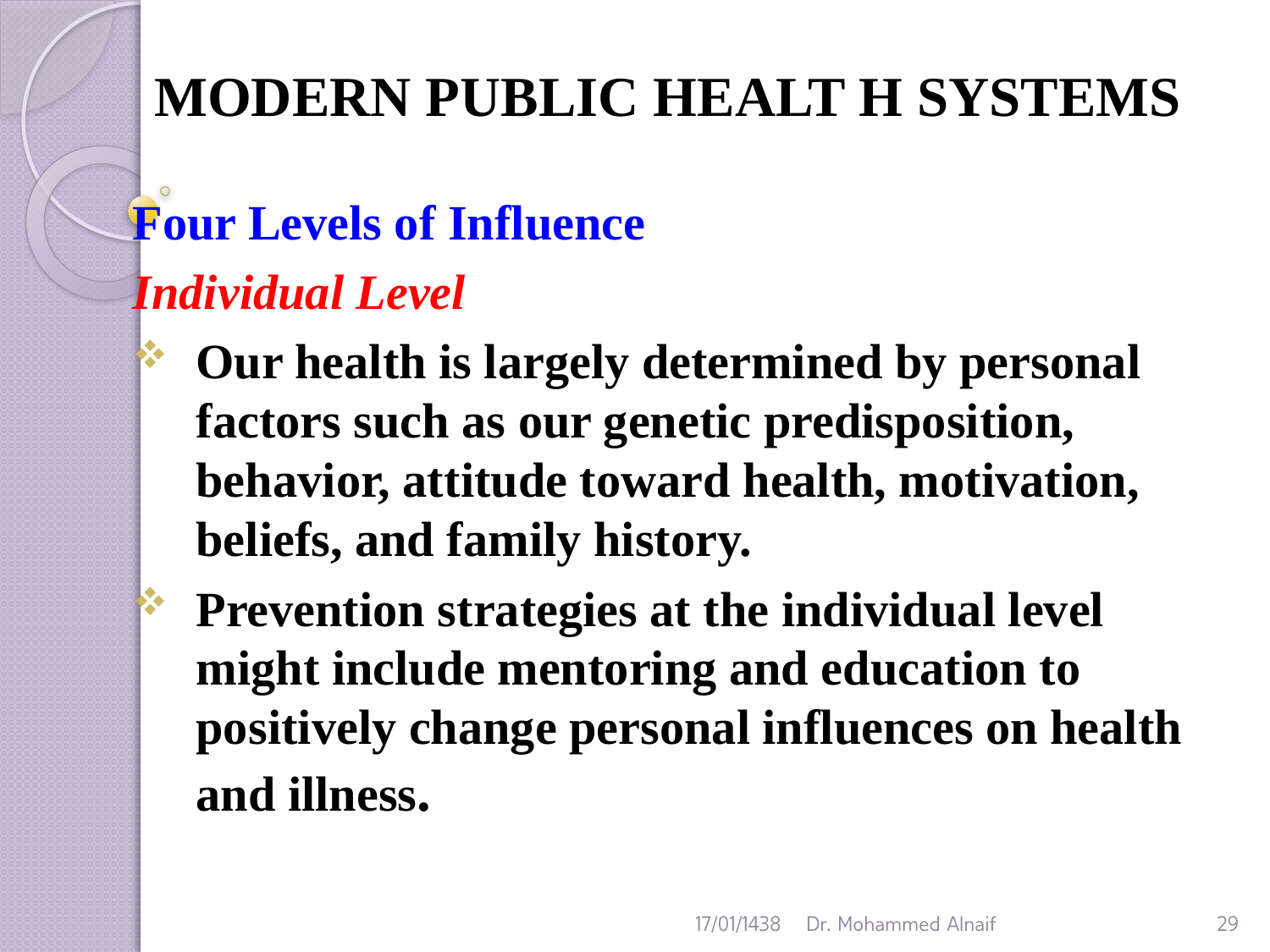

# MODERN PUBLIC HEALT H SYSTEMS
Four Levels of Influence
Individual Level
Our health is largely determined by personal factors such as our genetic predisposition, behavior, attitude toward health, motivation, beliefs, and family history.
Prevention strategies at the individual level might include mentoring and education to positively change personal influences on health and illness.
17/01/1438
Dr. Mohammed Alnaif
29